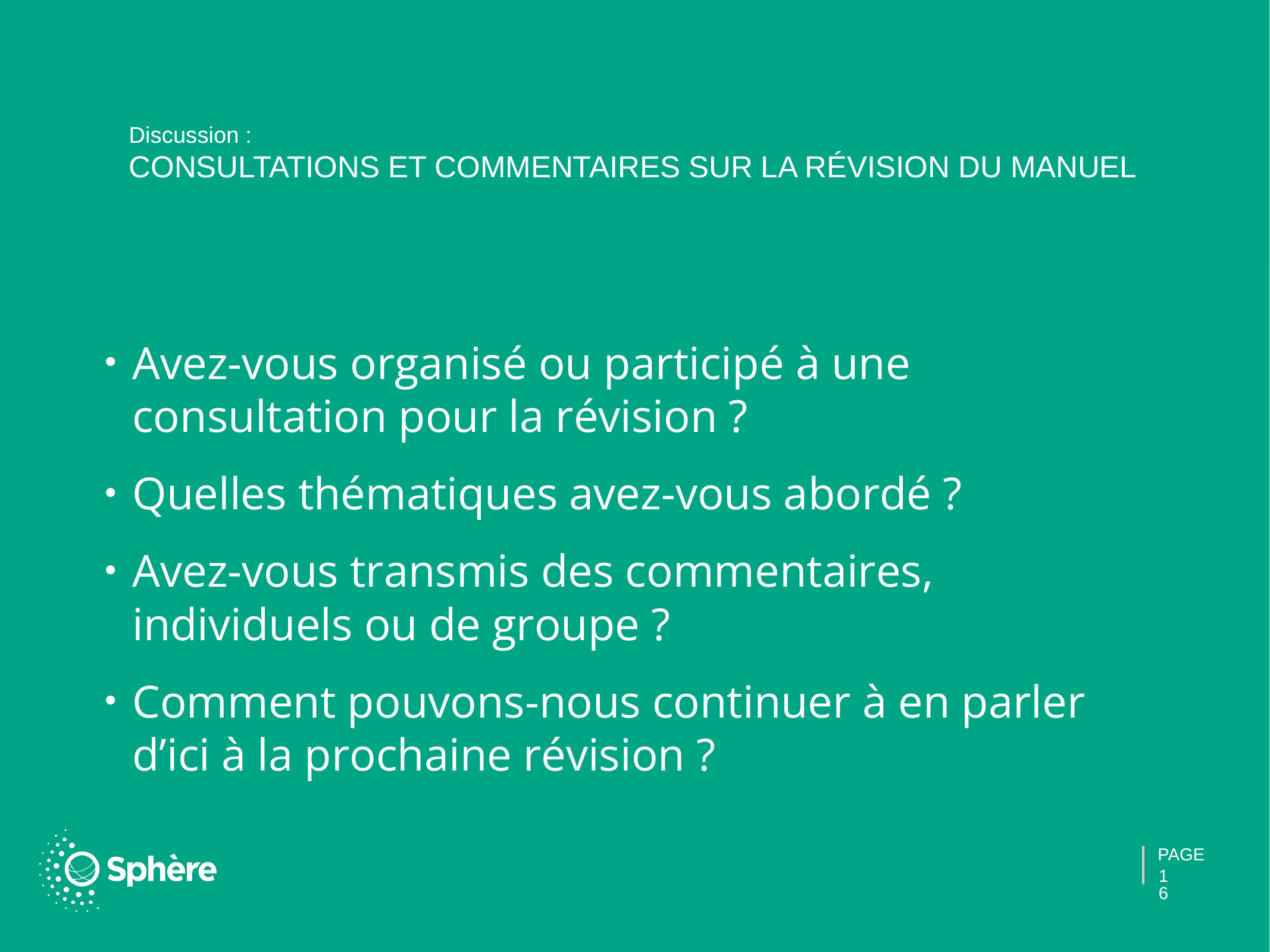

# Discussion : CONSULTATIONS ET COMMENTAIRES SUR LA RÉVISION DU MANUEL
Avez-vous organisé ou participé à une consultation pour la révision ?
Quelles thématiques avez-vous abordé ?
Avez-vous transmis des commentaires, individuels ou de groupe ?
Comment pouvons-nous continuer à en parler d’ici à la prochaine révision ?
16